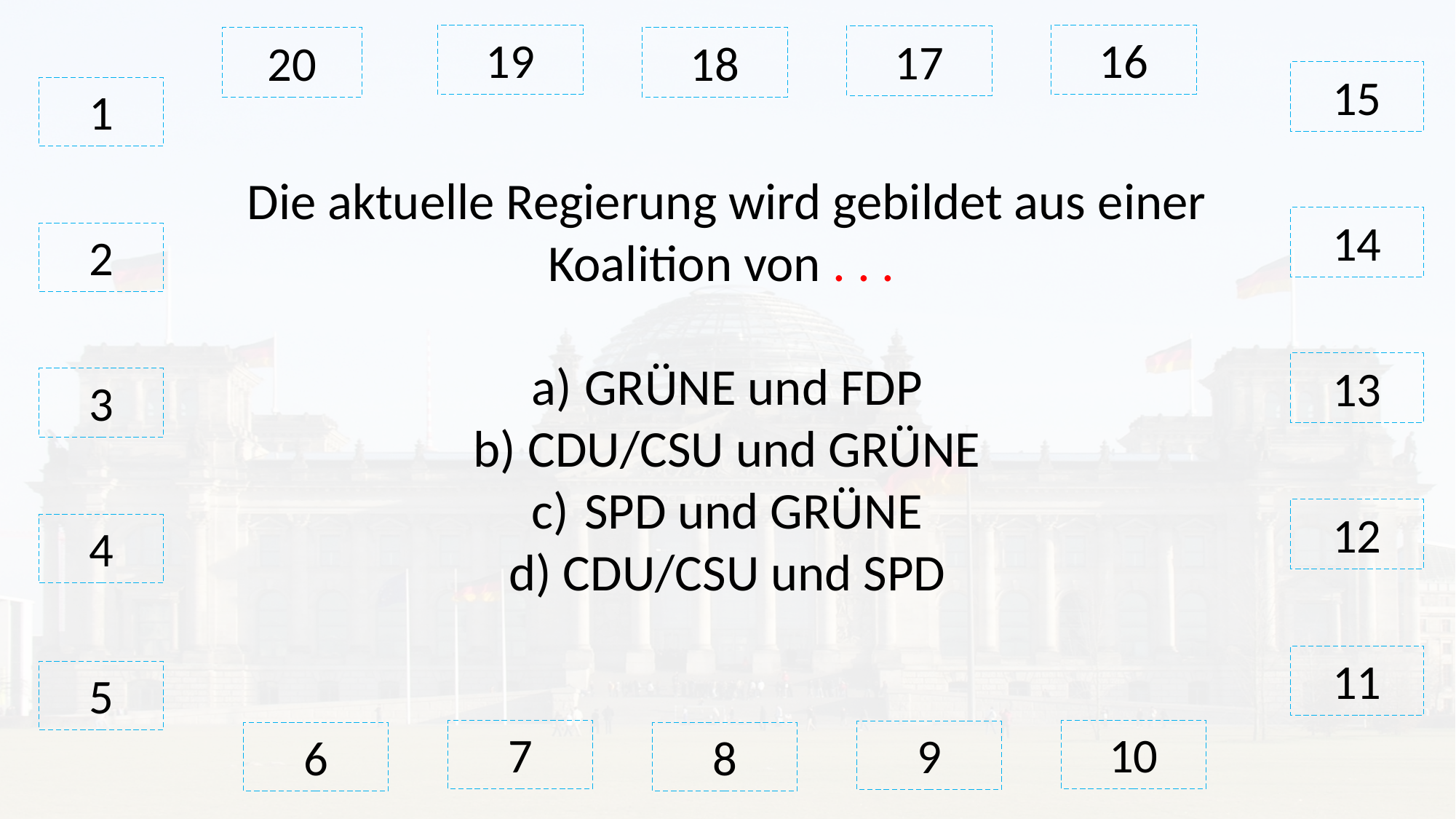

19
16
17
# 20
18
15
1
Die aktuelle Regierung wird gebildet aus einer Koalition von . . .

 GRÜNE und FDP
 CDU/CSU und GRÜNE
 SPD und GRÜNE
 CDU/CSU und SPD
14
2
13
3
12
4
11
5
7
10
9
6
8